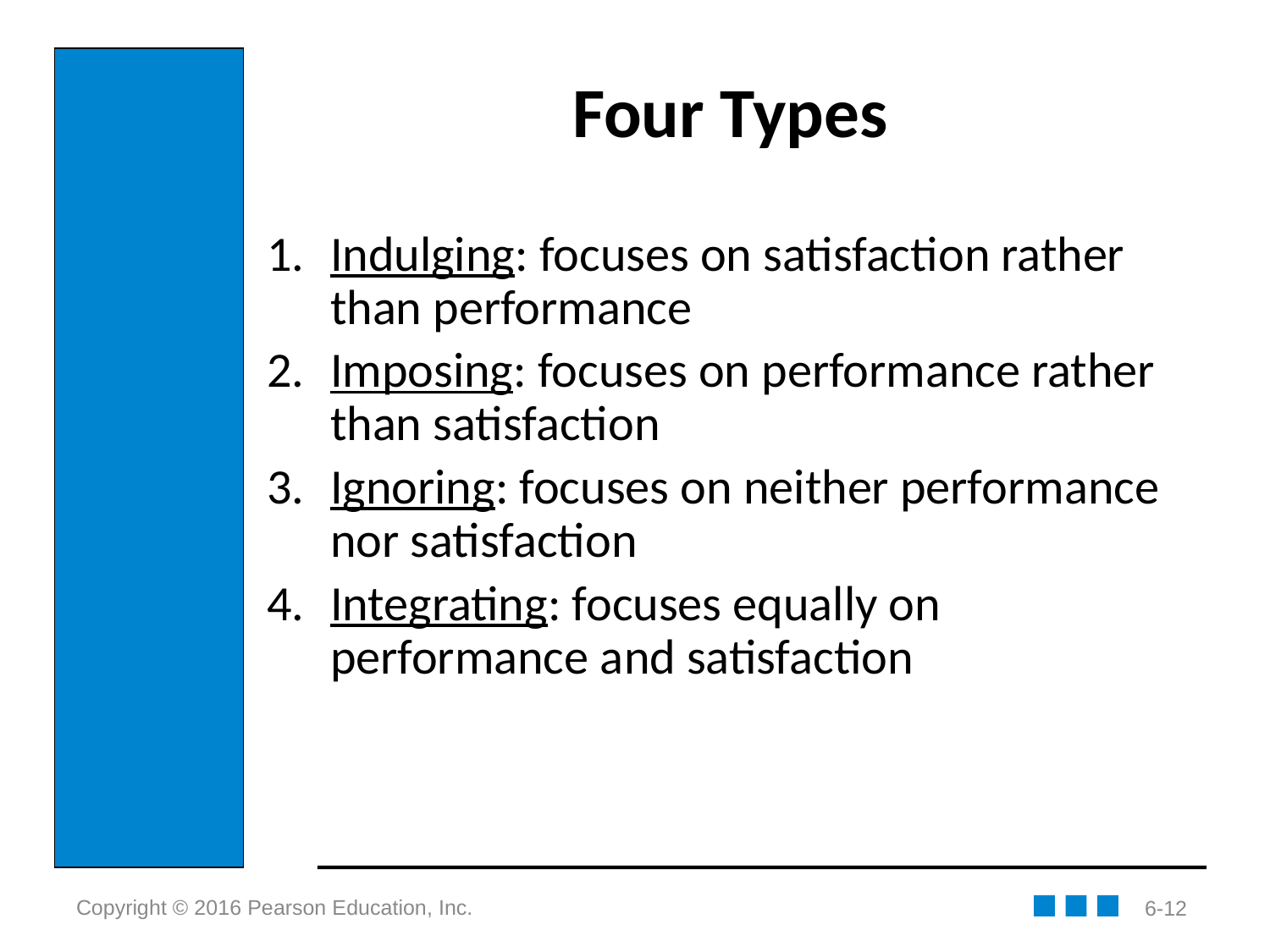

# Four Types

Indulging: focuses on satisfaction rather than performance
Imposing: focuses on performance rather than satisfaction
Ignoring: focuses on neither performance nor satisfaction
Integrating: focuses equally on performance and satisfaction

6-12
Copyright © 2016 Pearson Education, Inc.